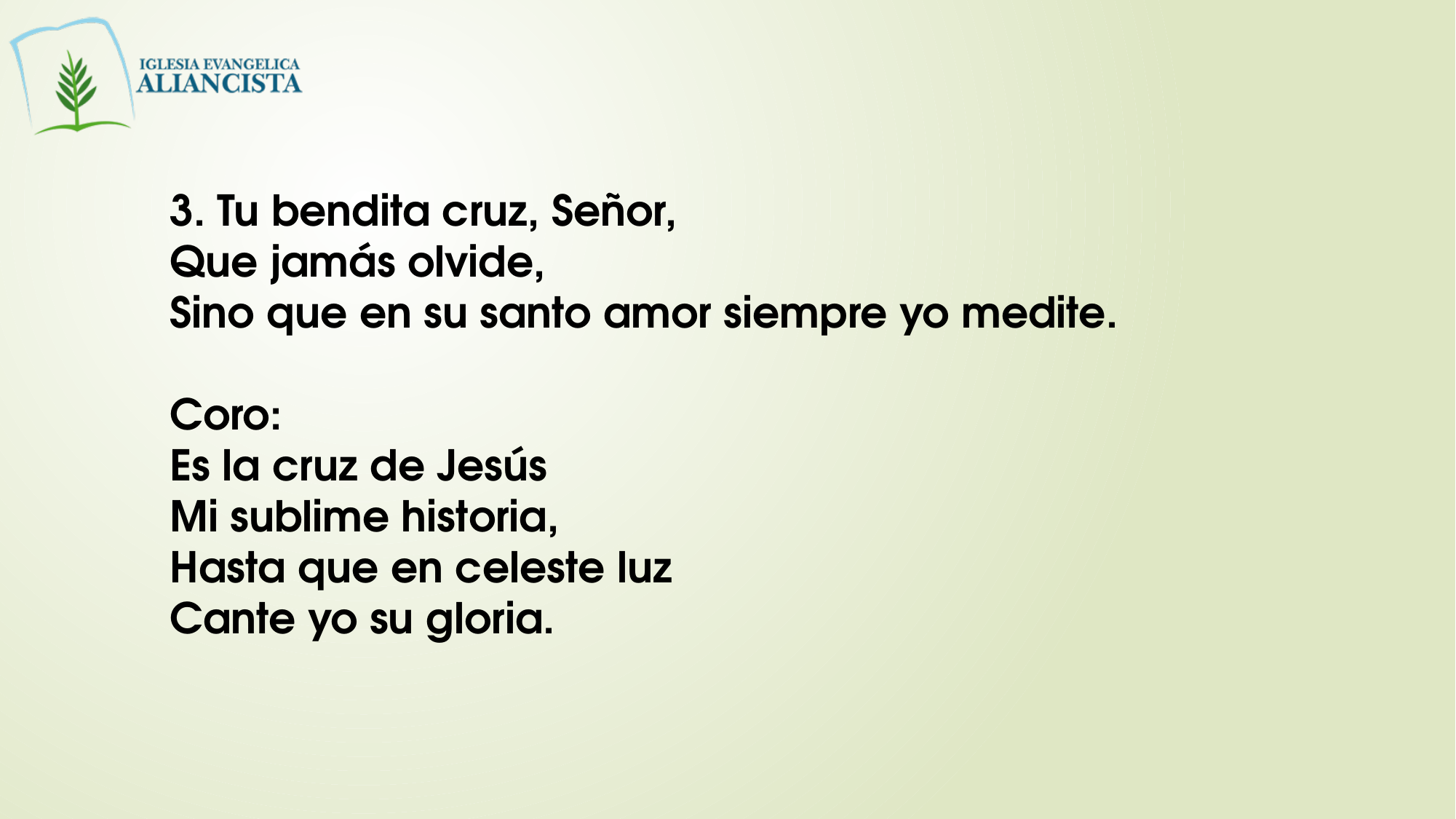

3. Tu bendita cruz, Señor,
Que jamás olvide,
Sino que en su santo amor siempre yo medite.

Coro:
Es la cruz de Jesús
Mi sublime historia,
Hasta que en celeste luz
Cante yo su gloria.